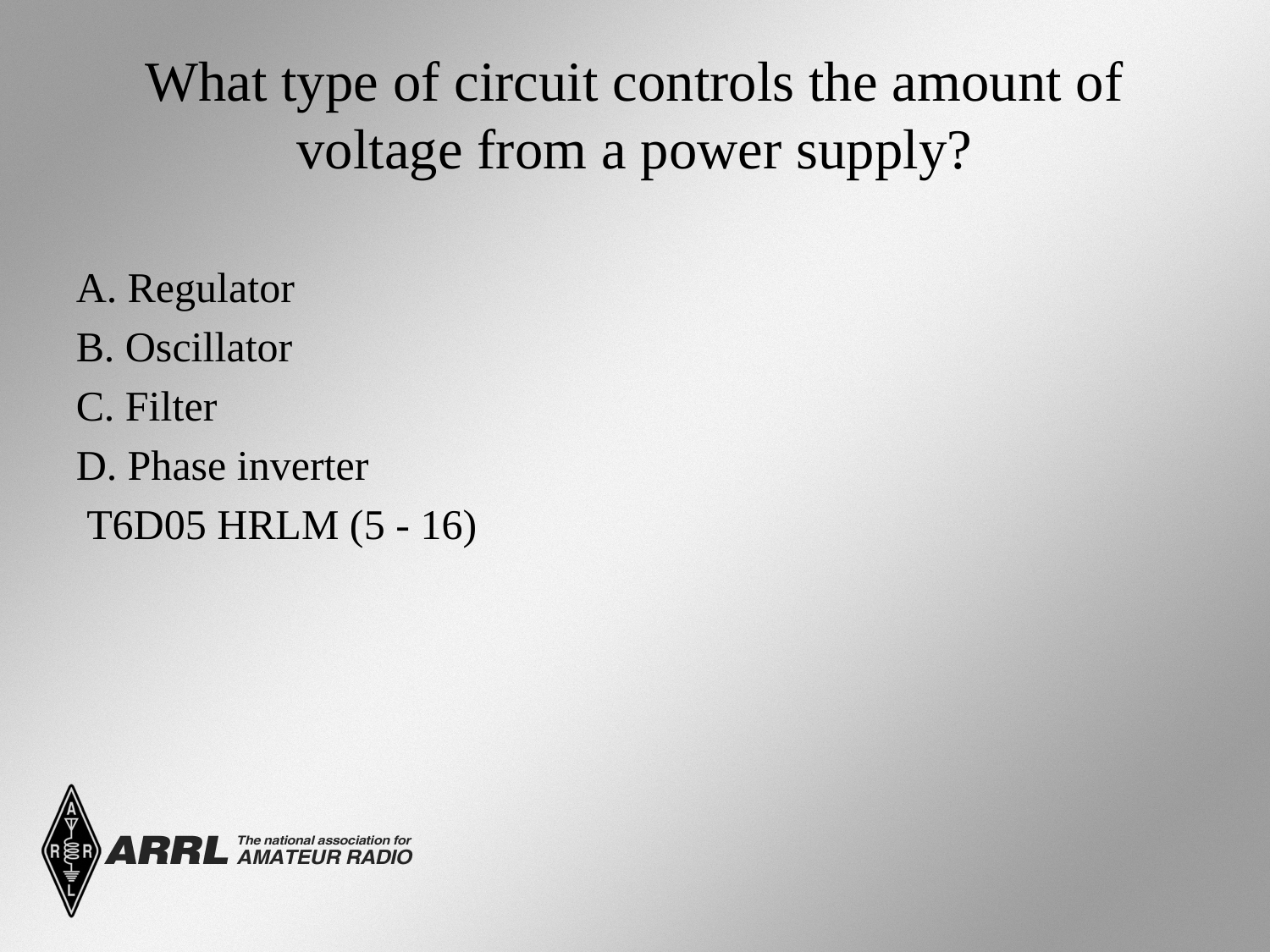

# What type of circuit controls the amount of voltage from a power supply?
A. Regulator
B. Oscillator
C. Filter
D. Phase inverter
 T6D05 HRLM (5 - 16)